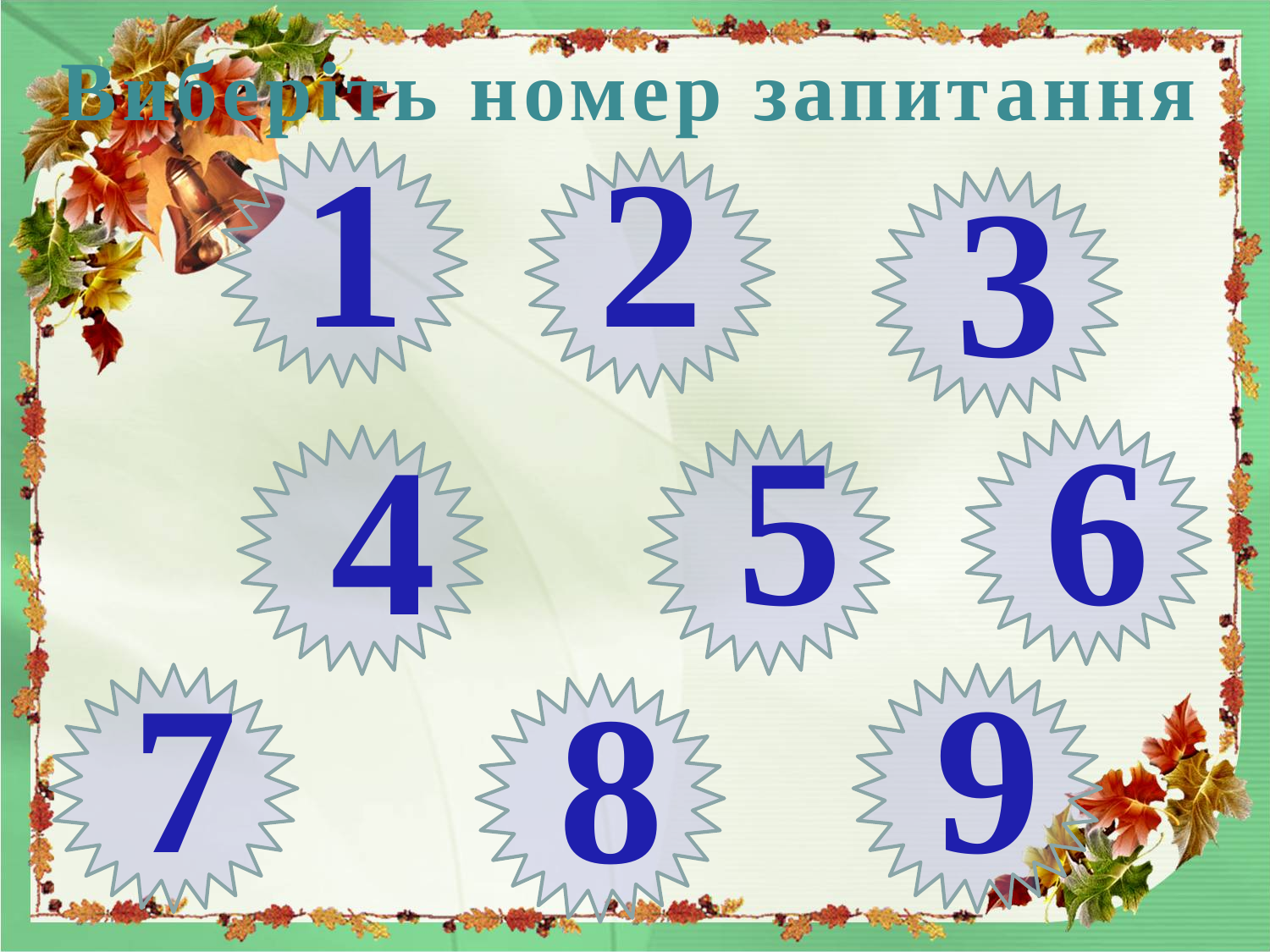

Виберіть номер запитання
1

2

3

5

6

4

7

9

8